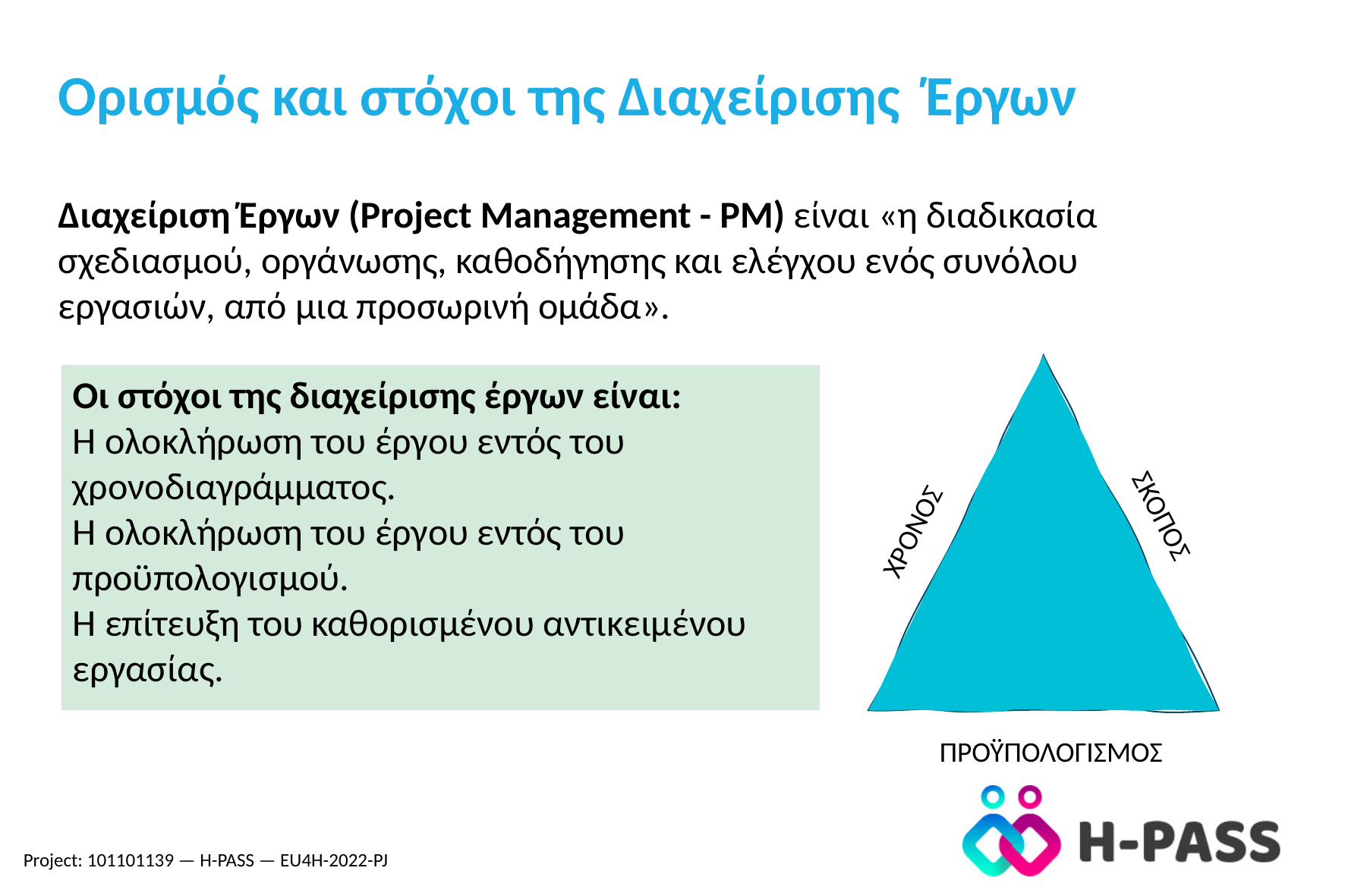

Ορισμός και στόχοι της Διαχείρισης  Έργων
Διαχείριση Έργων (Project Management - PM) είναι «η διαδικασία σχεδιασμού, οργάνωσης, καθοδήγησης και ελέγχου ενός συνόλου εργασιών, από μια προσωρινή ομάδα».

Οι στόχοι της διαχείρισης έργων είναι:
Η ολοκλήρωση του έργου εντός του χρονοδιαγράμματος.
Η ολοκλήρωση του έργου εντός του προϋπολογισμού.
Η επίτευξη του καθορισμένου αντικειμένου εργασίας.

ΧΡΟΝΟΣ
ΣΚΟΠΟΣ
ΠΡΟΫΠΟΛΟΓΙΣΜΟΣ
Project: 101101139 — H-PASS — EU4H-2022-PJ